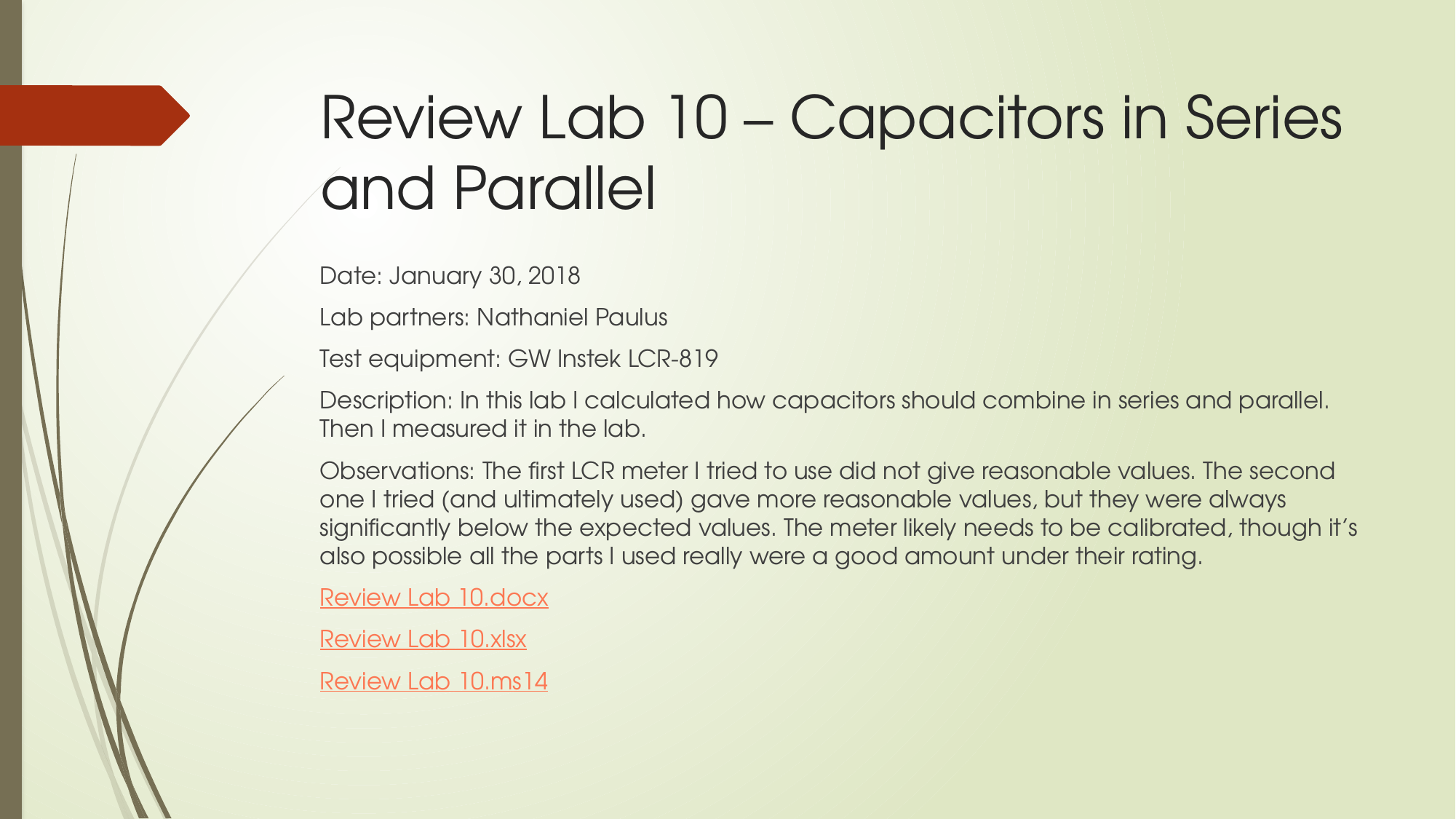

# Review Lab 10 – Capacitors in Series and Parallel
Date: January 30, 2018
Lab partners: Nathaniel Paulus
Test equipment: GW Instek LCR-819
Description: In this lab I calculated how capacitors should combine in series and parallel. Then I measured it in the lab.
Observations: The first LCR meter I tried to use did not give reasonable values. The second one I tried (and ultimately used) gave more reasonable values, but they were always significantly below the expected values. The meter likely needs to be calibrated, though it’s also possible all the parts I used really were a good amount under their rating.
Review Lab 10.docx
Review Lab 10.xlsx
Review Lab 10.ms14